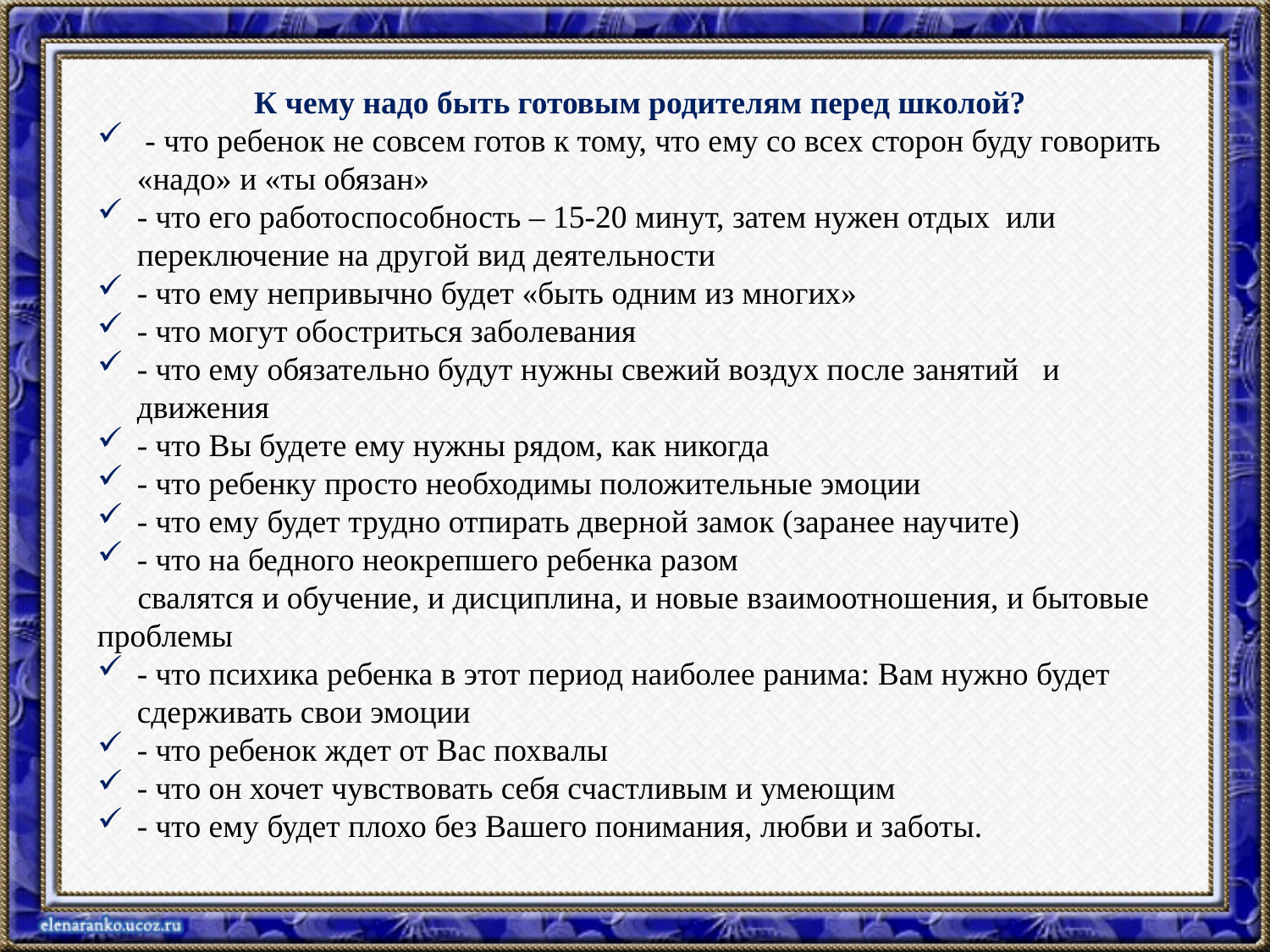

К чему надо быть готовым родителям перед школой?
 - что ребенок не совсем готов к тому, что ему со всех сторон буду говорить «надо» и «ты обязан»
- что его работоспособность – 15-20 минут, затем нужен отдых  или переключение на другой вид деятельности
- что ему непривычно будет «быть одним из многих»
- что могут обостриться заболевания
- что ему обязательно будут нужны свежий воздух после занятий   и движения
- что Вы будете ему нужны рядом, как никогда
- что ребенку просто необходимы положительные эмоции
- что ему будет трудно отпирать дверной замок (заранее научите)
- что на бедного неокрепшего ребенка разом
     свалятся и обучение, и дисциплина, и новые взаимоотношения, и бытовые     проблемы
- что психика ребенка в этот период наиболее ранима: Вам нужно будет сдерживать свои эмоции
- что ребенок ждет от Вас похвалы
- что он хочет чувствовать себя счастливым и умеющим
- что ему будет плохо без Вашего понимания, любви и заботы.